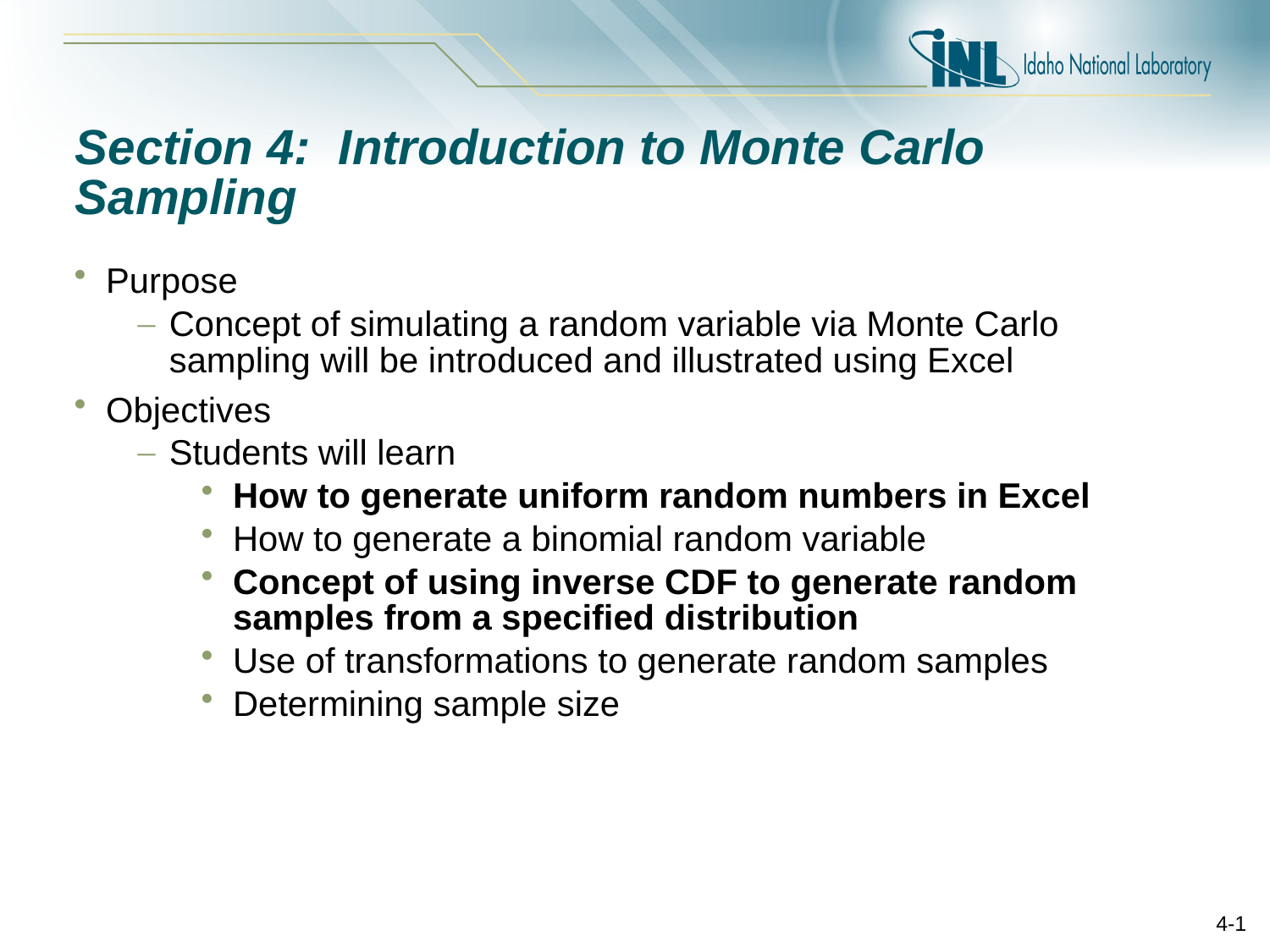

# Section 4:  Introduction to Monte Carlo Sampling
Purpose
Concept of simulating a random variable via Monte Carlo sampling will be introduced and illustrated using Excel
Objectives
Students will learn
How to generate uniform random numbers in Excel
How to generate a binomial random variable
Concept of using inverse CDF to generate random samples from a specified distribution
Use of transformations to generate random samples
Determining sample size
4-1